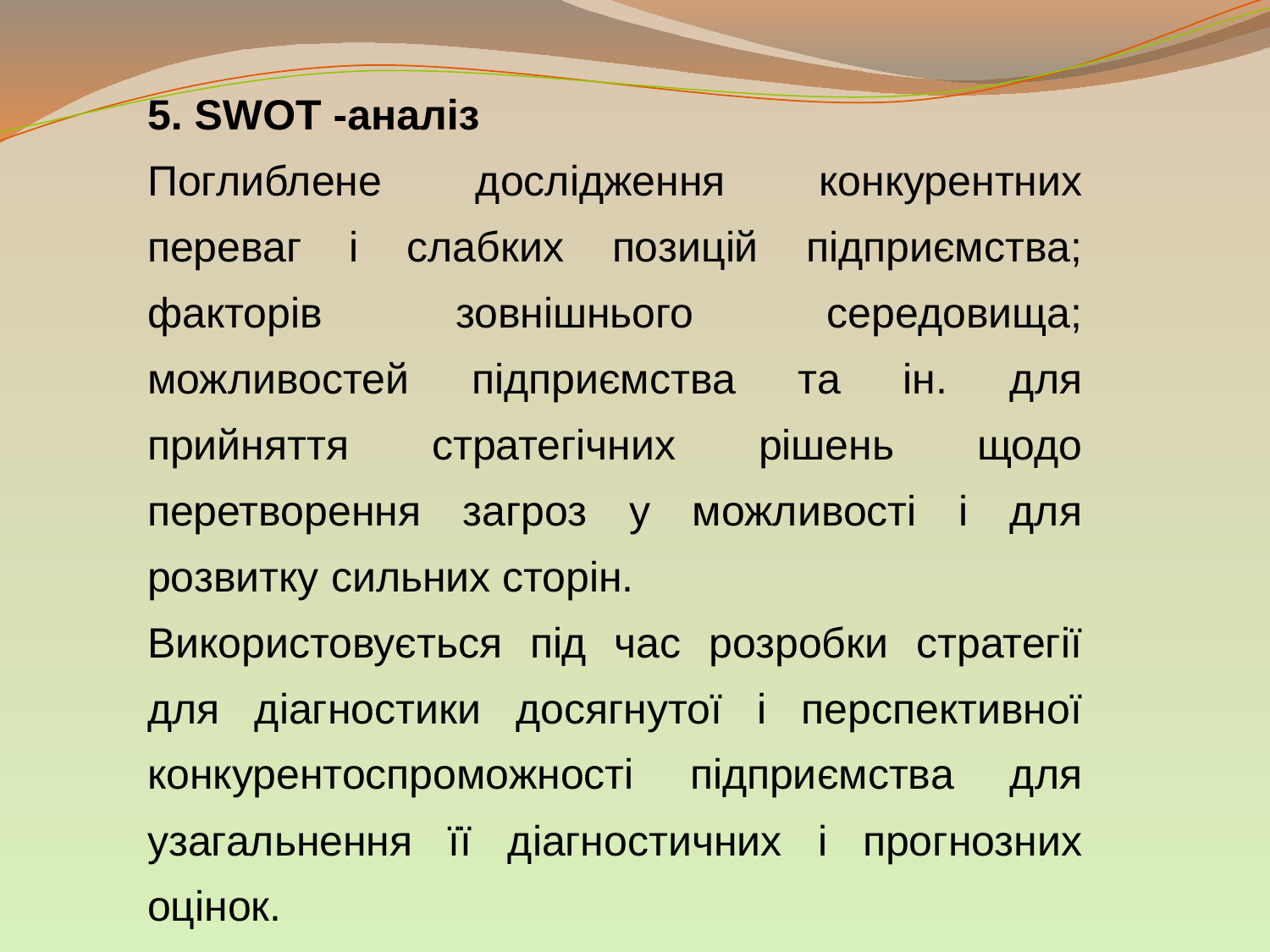

5. SWOT -аналіз
Поглиблене дослідження конкурентних переваг і слабких позицій підприємства; факторів зовнішнього середовища; можливостей підприємства та ін. для прийняття стратегічних рішень щодо перетворення загроз у можливості і для розвитку сильних сторін.
Використовується під час розробки стратегії для діагностики досягнутої і перспективної конкурентоспроможності підприємства для узагальнення її діагностичних і прогнозних оцінок.